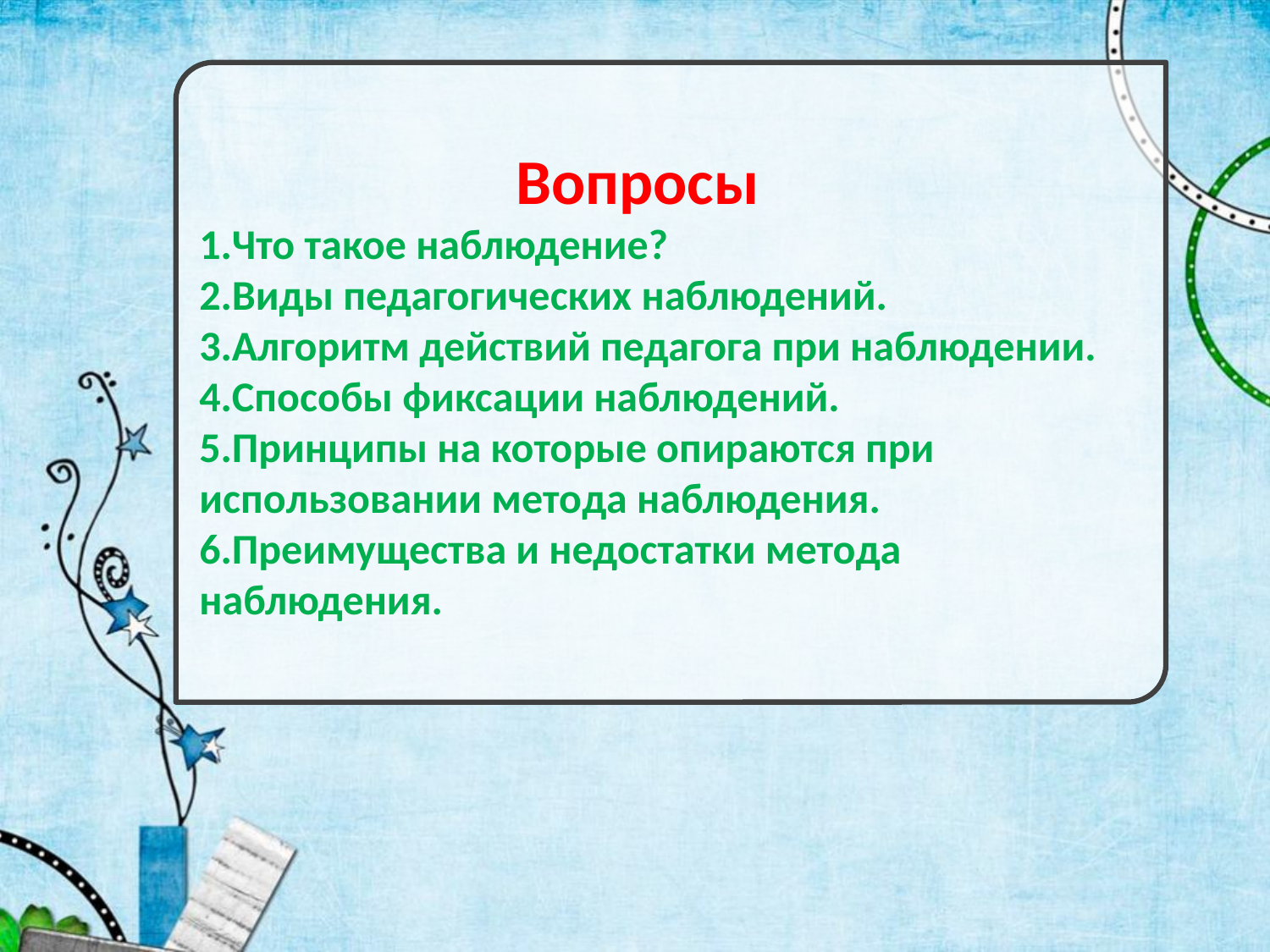

Вопросы
1.Что такое наблюдение?
2.Виды педагогических наблюдений.
3.Алгоритм действий педагога при наблюдении.
4.Способы фиксации наблюдений.
5.Принципы на которые опираются при использовании метода наблюдения.
6.Преимущества и недостатки метода наблюдения.